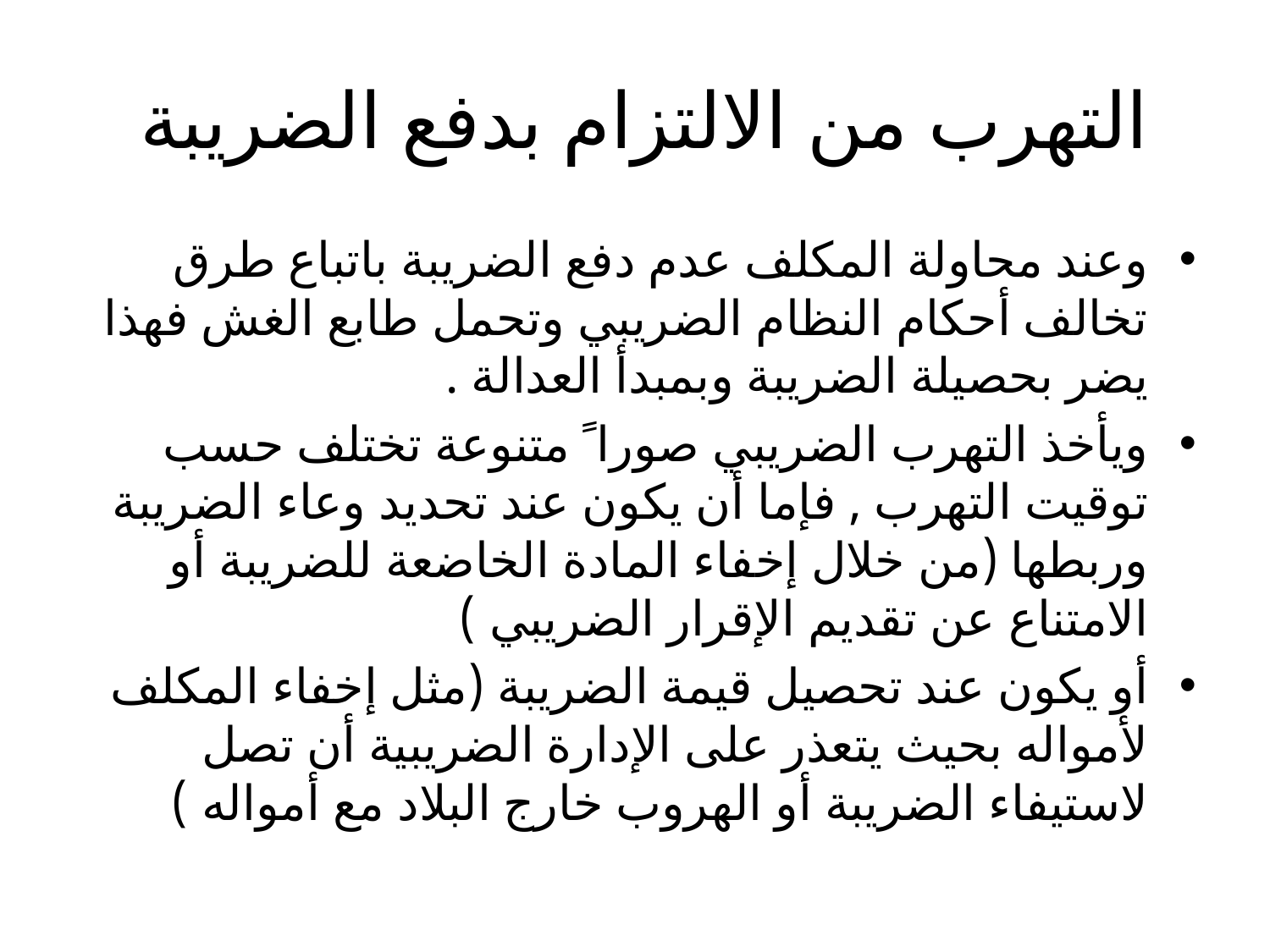

# التهرب من الالتزام بدفع الضريبة
وعند محاولة المكلف عدم دفع الضريبة باتباع طرق تخالف أحكام النظام الضريبي وتحمل طابع الغش فهذا يضر بحصيلة الضريبة وبمبدأ العدالة .
ويأخذ التهرب الضريبي صورا ً متنوعة تختلف حسب توقيت التهرب , فإما أن يكون عند تحديد وعاء الضريبة وربطها (من خلال إخفاء المادة الخاضعة للضريبة أو الامتناع عن تقديم الإقرار الضريبي )
أو يكون عند تحصيل قيمة الضريبة (مثل إخفاء المكلف لأمواله بحيث يتعذر على الإدارة الضريبية أن تصل لاستيفاء الضريبة أو الهروب خارج البلاد مع أمواله )